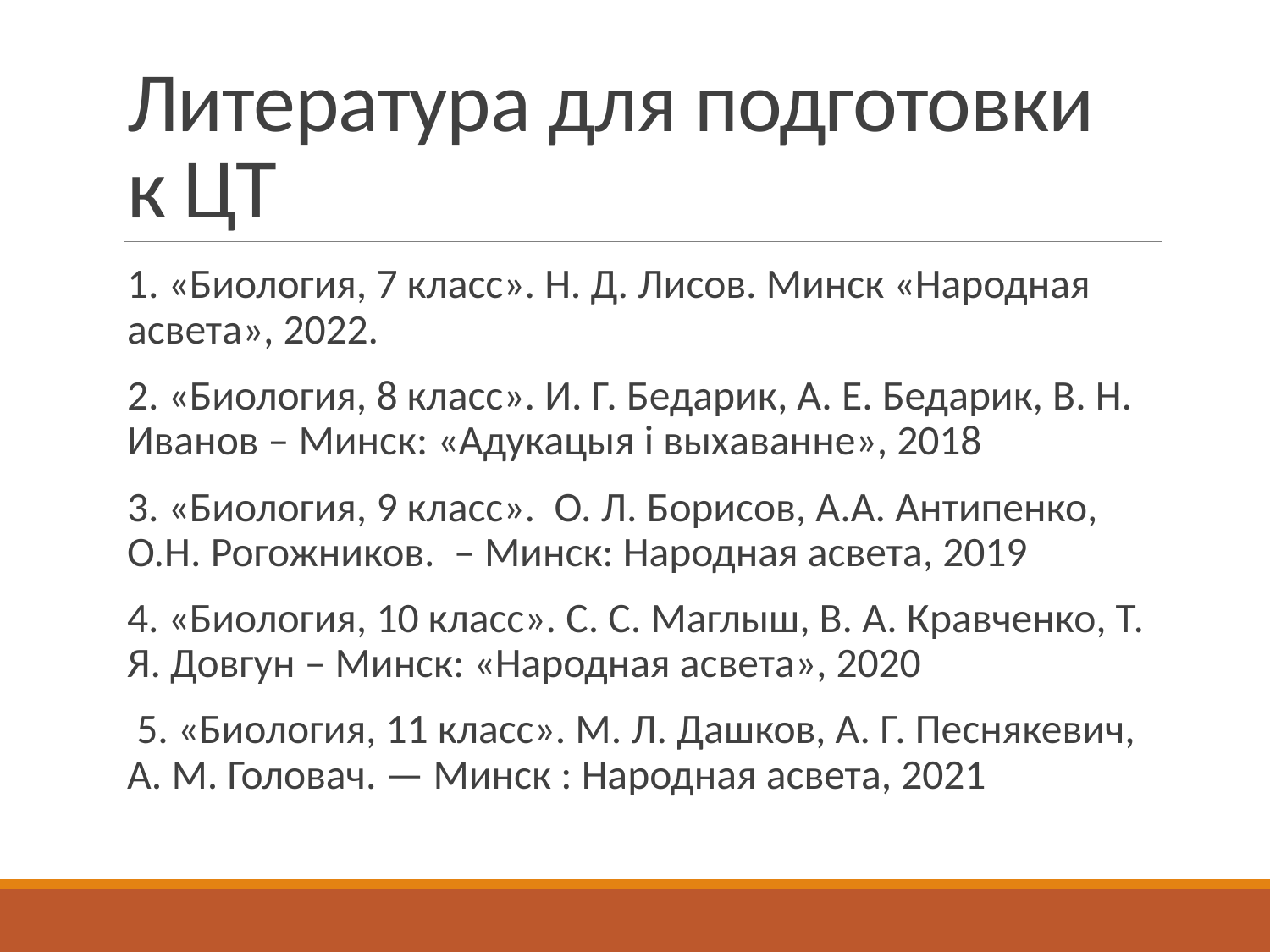

# Литература для подготовки к ЦТ
1. «Биология, 7 класс». Н. Д. Лисов. Минск «Народная асвета», 2022.
2. «Биология, 8 класс». И. Г. Бедарик, А. Е. Бедарик, В. Н. Иванов – Минск: «Адукацыя i выхаванне», 2018
3. «Биология, 9 класс».  О. Л. Борисов, А.А. Антипенко, О.Н. Рогожников.  – Минск: Народная асвета, 2019
4. «Биология, 10 класс». С. С. Маглыш, В. А. Кравченко, Т. Я. Довгун – Минск: «Народная асвета», 2020
 5. «Биология, 11 класс». М. Л. Дашков, А. Г. Песнякевич, А. М. Головач. — Минск : Народная асвета, 2021